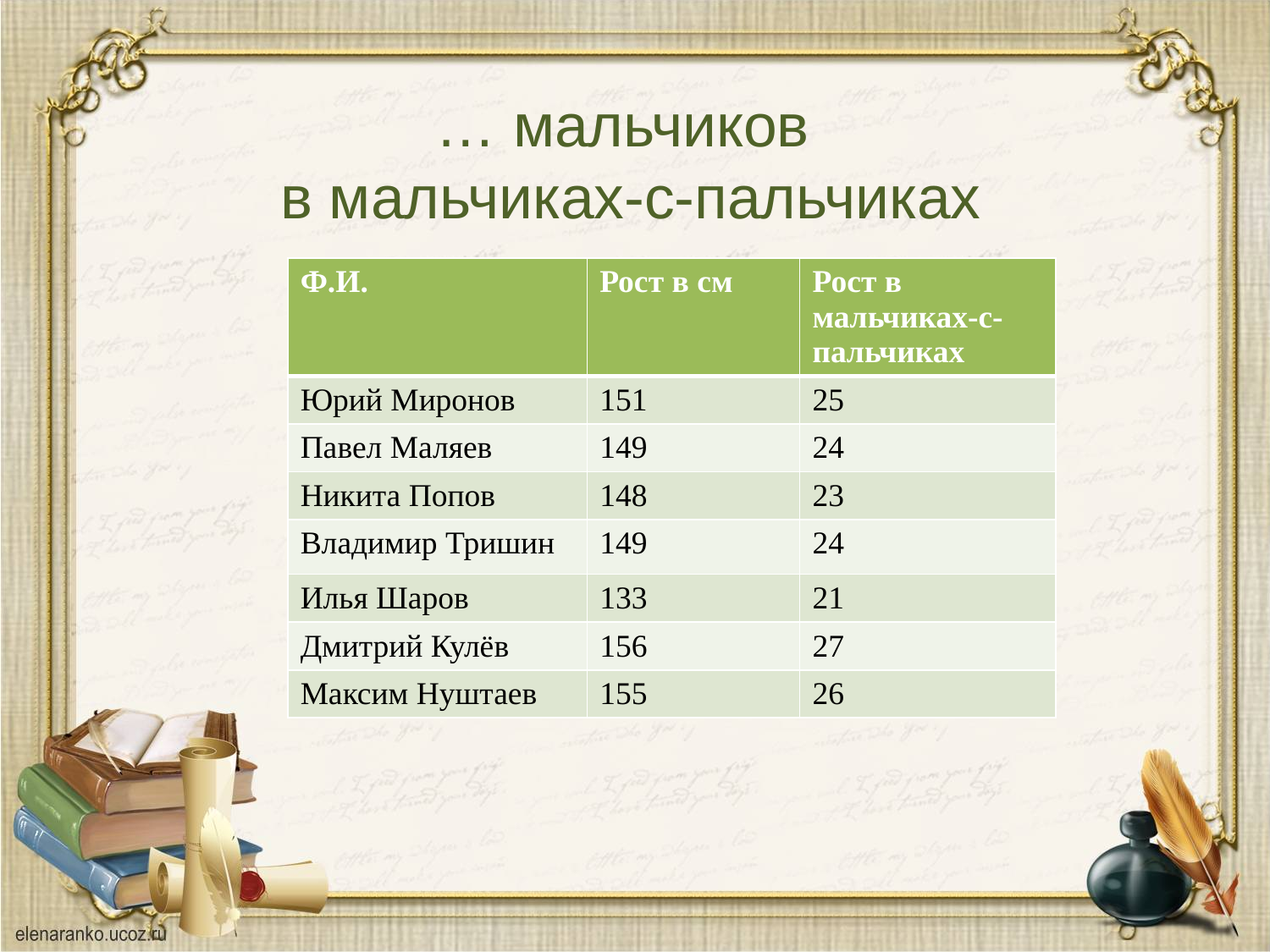

# … мальчиков в мальчиках-с-пальчиках
| Ф.И. | Рост в см | Рост в мальчиках-с-пальчиках |
| --- | --- | --- |
| Юрий Миронов | 151 | 25 |
| Павел Маляев | 149 | 24 |
| Никита Попов | 148 | 23 |
| Владимир Тришин | 149 | 24 |
| Илья Шаров | 133 | 21 |
| Дмитрий Кулёв | 156 | 27 |
| Максим Нуштаев | 155 | 26 |